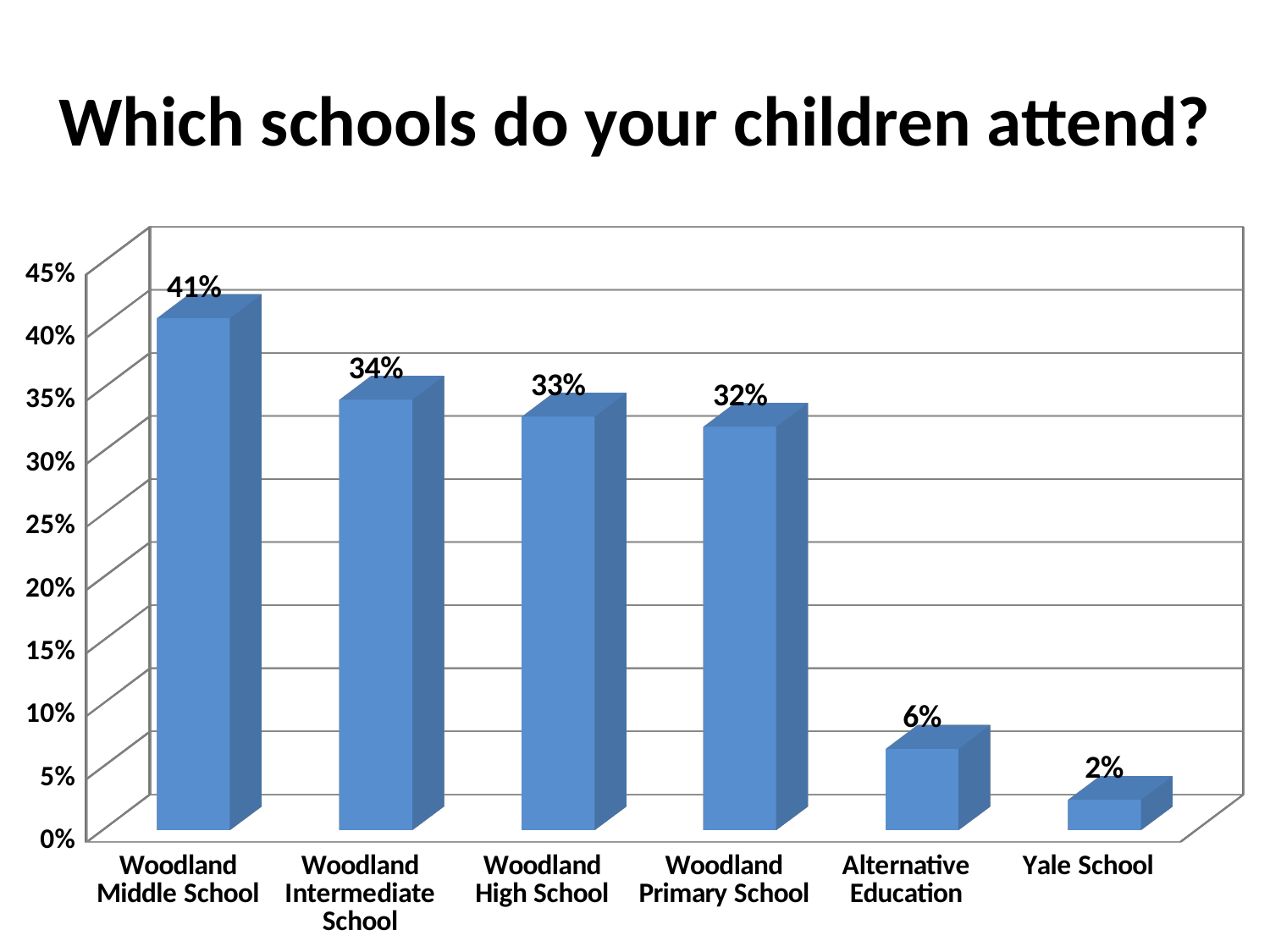

# Which schools do your children attend?

[unsupported chart]